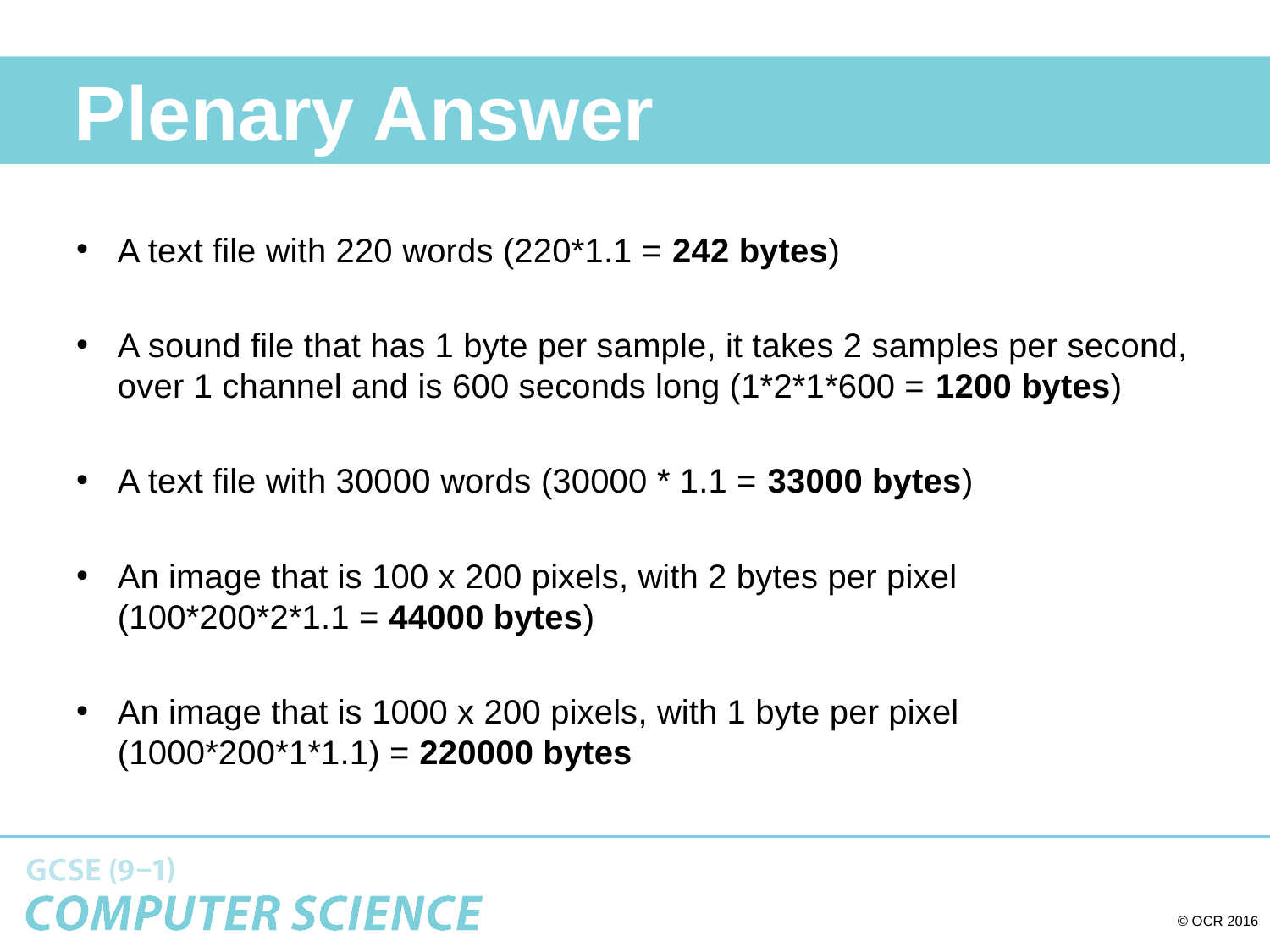

# Plenary Answer
A text file with 220 words (220*1.1 = 242 bytes)

A sound file that has 1 byte per sample, it takes 2 samples per second, over 1 channel and is 600 seconds long (1*2*1*600 = 1200 bytes)

A text file with 30000 words (30000 * 1.1 = 33000 bytes)

An image that is 100 x 200 pixels, with 2 bytes per pixel (100*200*2*1.1 = 44000 bytes)

An image that is 1000 x 200 pixels, with 1 byte per pixel (1000*200*1*1.1) = 220000 bytes